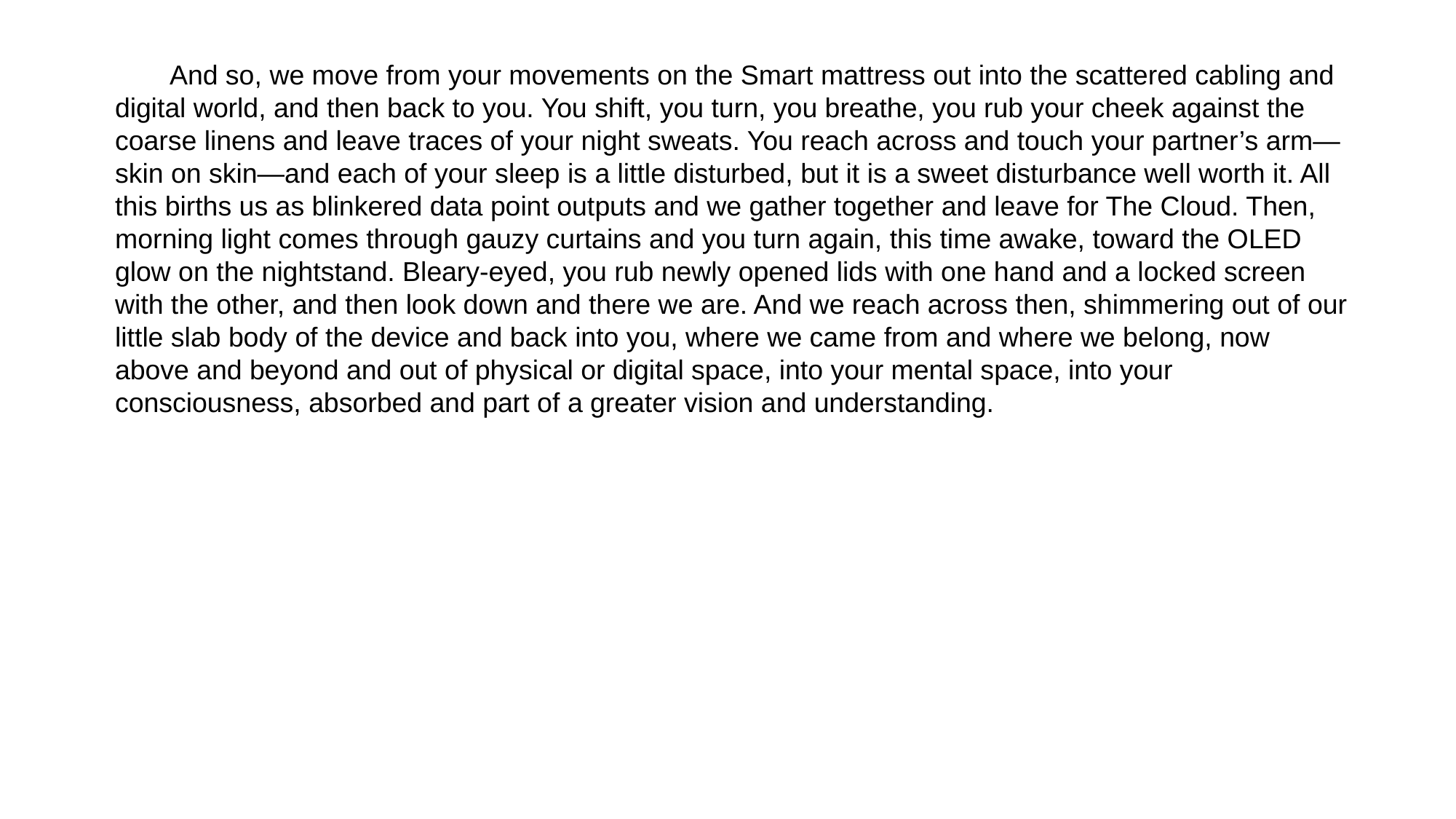

And so, we move from your movements on the Smart mattress out into the scattered cabling and digital world, and then back to you. You shift, you turn, you breathe, you rub your cheek against the coarse linens and leave traces of your night sweats. You reach across and touch your partner’s arm—skin on skin—and each of your sleep is a little disturbed, but it is a sweet disturbance well worth it. All this births us as blinkered data point outputs and we gather together and leave for The Cloud. Then, morning light comes through gauzy curtains and you turn again, this time awake, toward the OLED glow on the nightstand. Bleary-eyed, you rub newly opened lids with one hand and a locked screen with the other, and then look down and there we are. And we reach across then, shimmering out of our little slab body of the device and back into you, where we came from and where we belong, now above and beyond and out of physical or digital space, into your mental space, into your consciousness, absorbed and part of a greater vision and understanding.